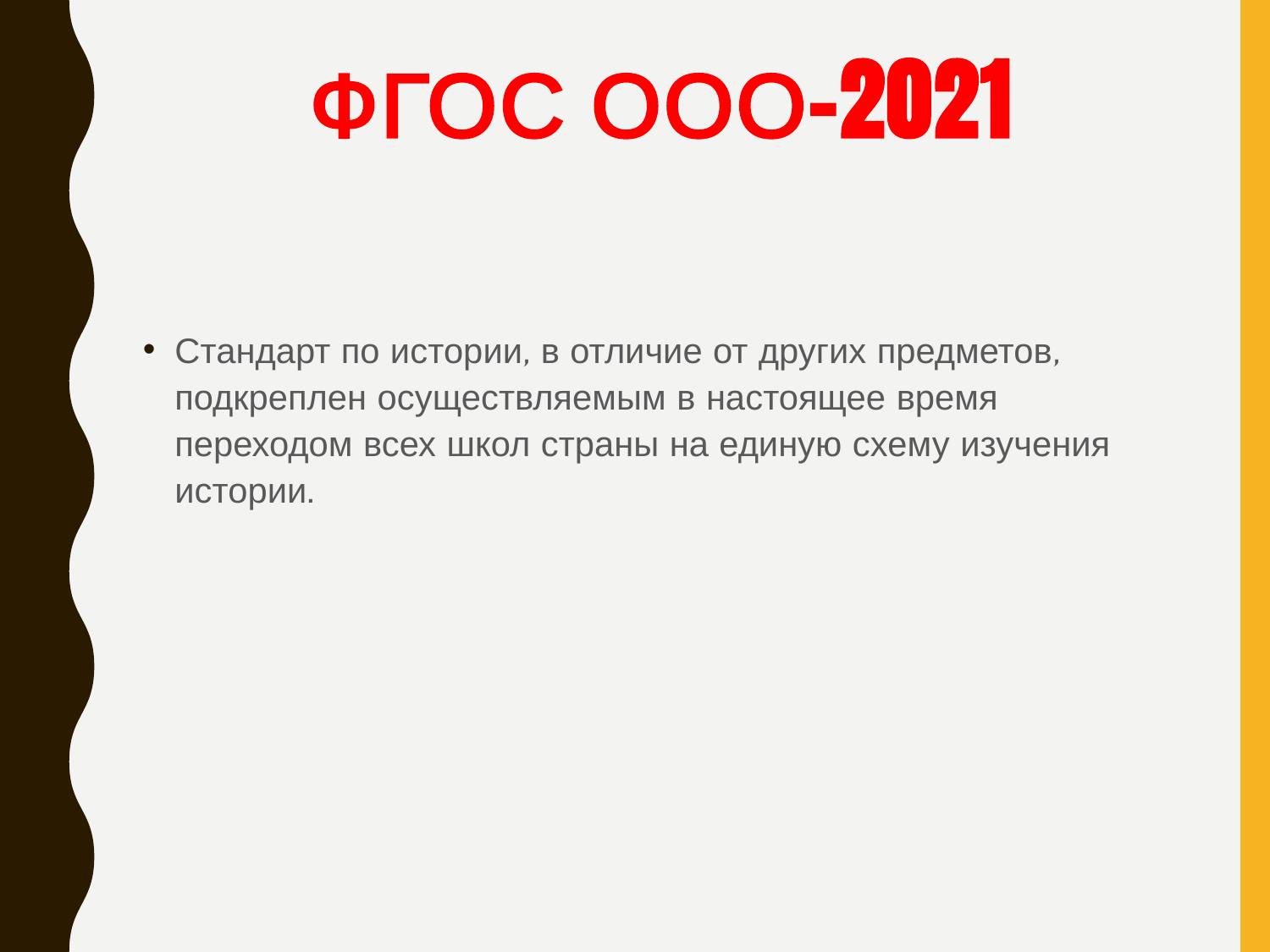

# ФГОС ООО-2021
Стандарт по истории, в отличие от других предметов, подкреплен осуществляемым в настоящее время переходом всех школ страны на единую схему изучения истории.